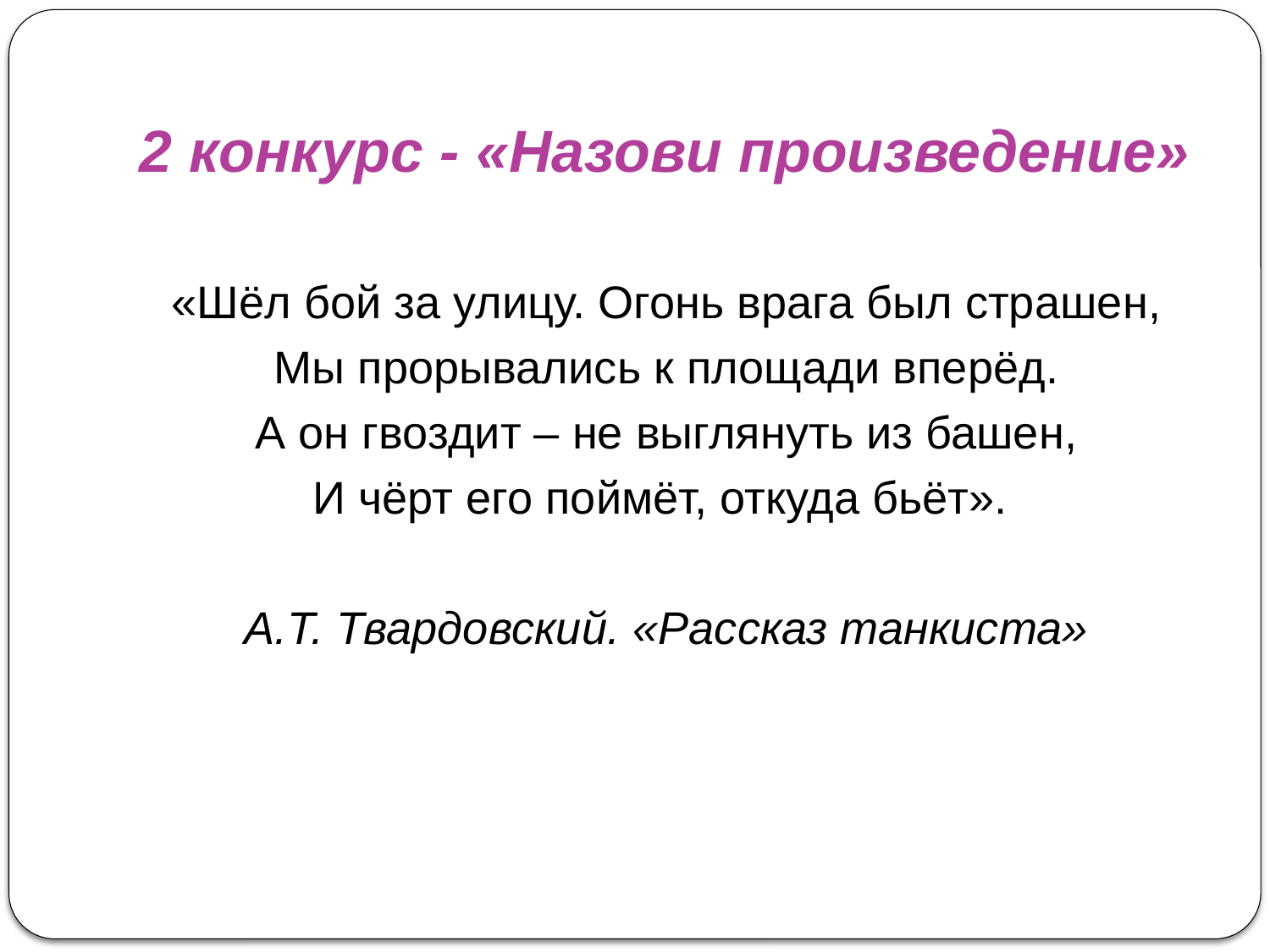

# 2 конкурс - «Назови произведение»

«Шёл бой за улицу. Огонь врага был страшен,
Мы прорывались к площади вперёд.
А он гвоздит – не выглянуть из башен,
И чёрт его поймёт, откуда бьёт».

А.Т. Твардовский. «Рассказ танкиста»